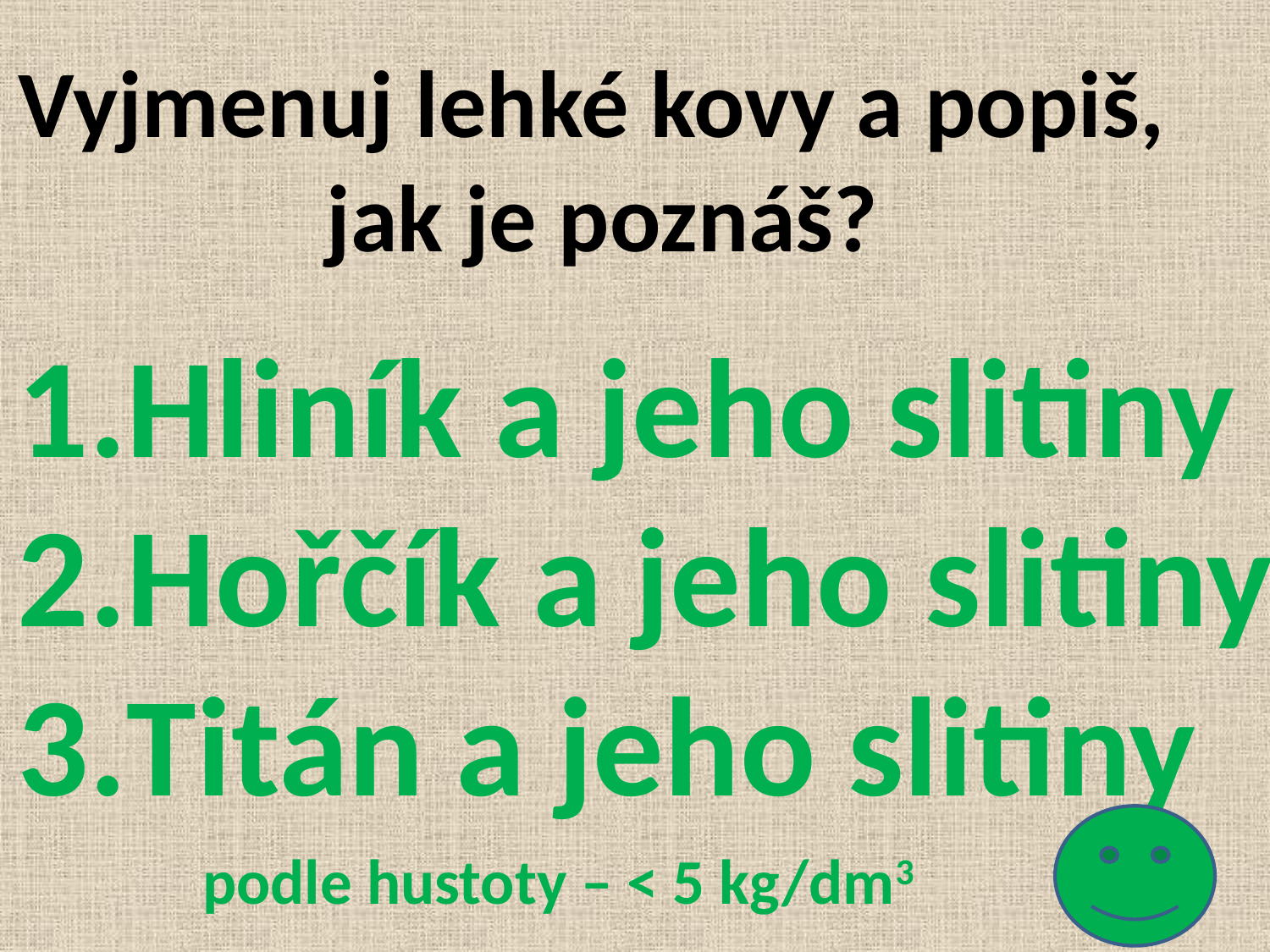

Vyjmenuj lehké kovy a popiš,
 jak je poznáš?
Hliník a jeho slitiny
Hořčík a jeho slitiny
Titán a jeho slitiny

podle hustoty – < 5 kg/dm3